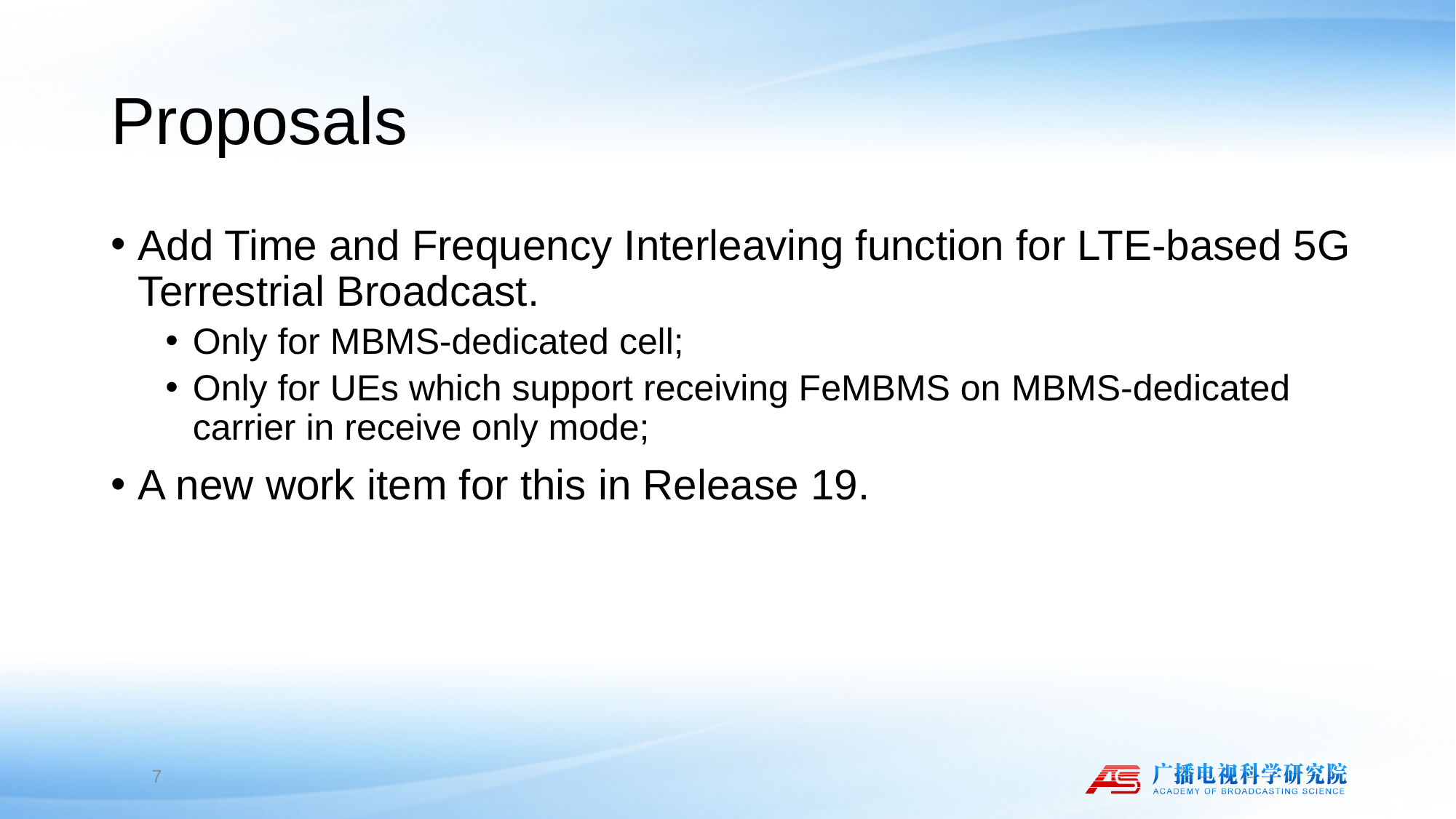

# Proposals
Add Time and Frequency Interleaving function for LTE-based 5G Terrestrial Broadcast.
Only for MBMS-dedicated cell;
Only for UEs which support receiving FeMBMS on MBMS-dedicated carrier in receive only mode;
A new work item for this in Release 19.
7